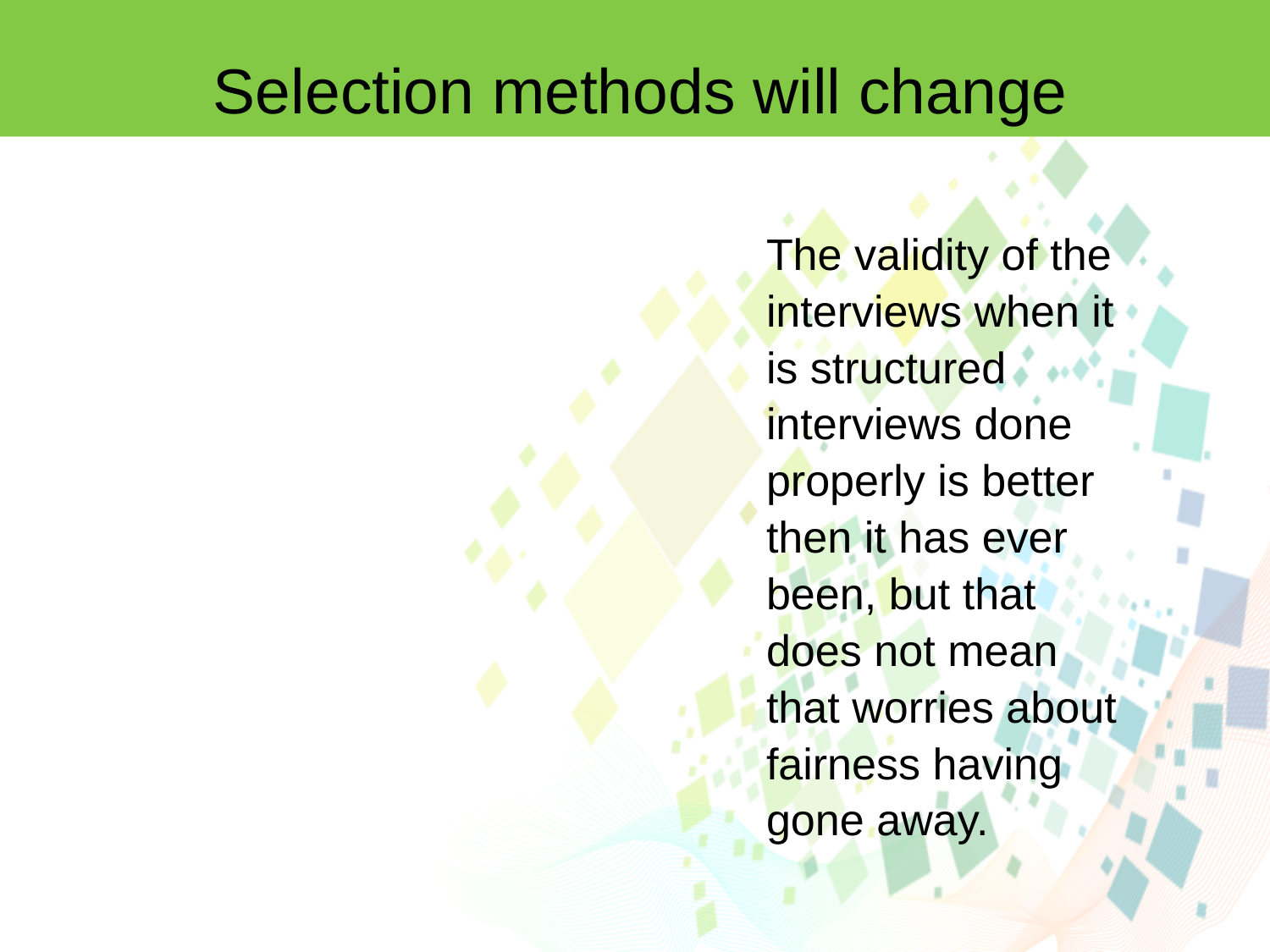

Selection methods will change
The validity of the interviews when it is structured interviews done properly is better then it has ever been, but that does not mean that worries about fairness having gone away.